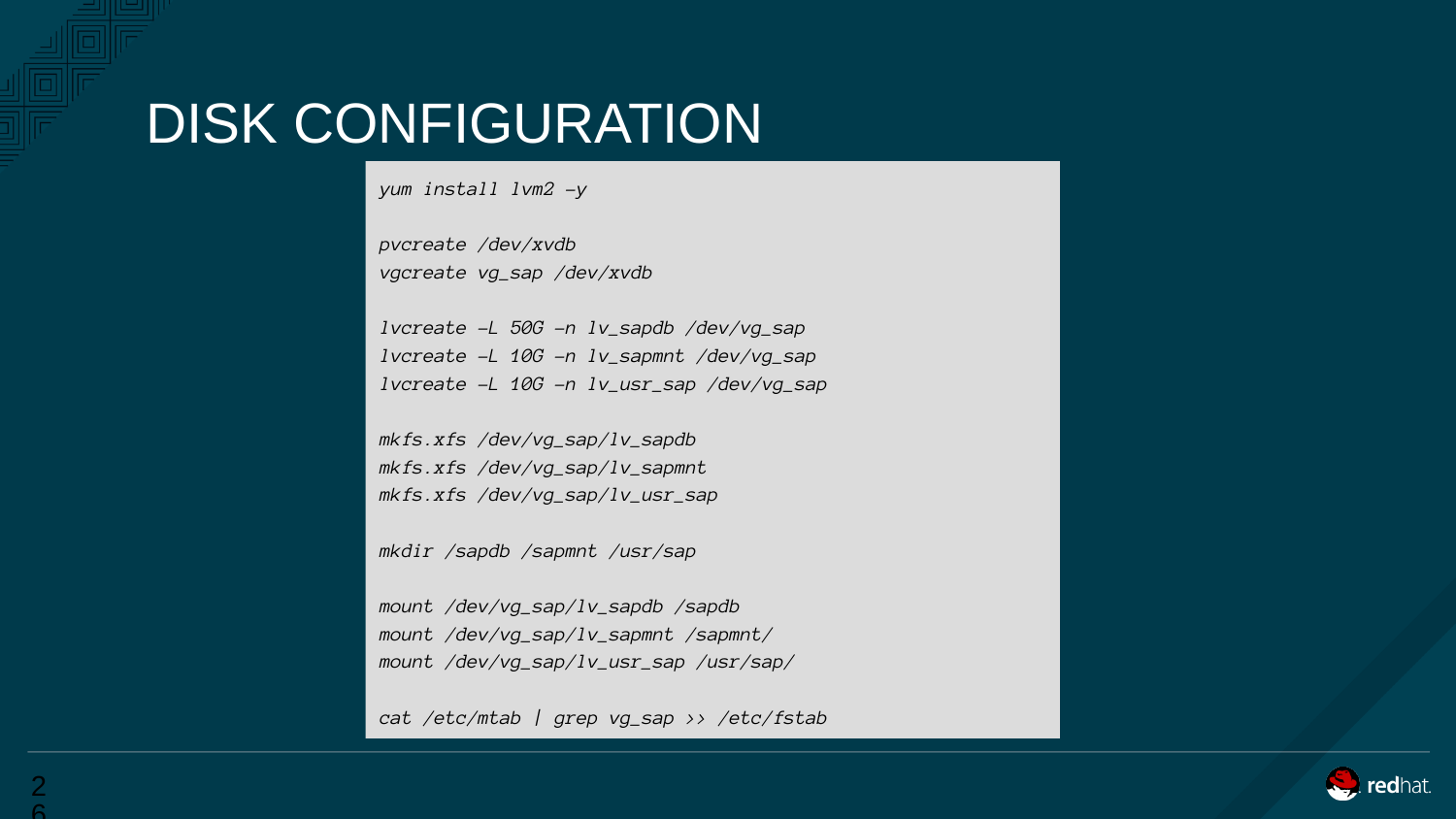

# DISK CONFIGURATION
yum install lvm2 -y

pvcreate /dev/xvdb
vgcreate vg_sap /dev/xvdb

lvcreate -L 50G -n lv_sapdb /dev/vg_sap
lvcreate -L 10G -n lv_sapmnt /dev/vg_sap
lvcreate -L 10G -n lv_usr_sap /dev/vg_sap

mkfs.xfs /dev/vg_sap/lv_sapdb
mkfs.xfs /dev/vg_sap/lv_sapmnt
mkfs.xfs /dev/vg_sap/lv_usr_sap

mkdir /sapdb /sapmnt /usr/sap

mount /dev/vg_sap/lv_sapdb /sapdb
mount /dev/vg_sap/lv_sapmnt /sapmnt/
mount /dev/vg_sap/lv_usr_sap /usr/sap/

cat /etc/mtab | grep vg_sap >> /etc/fstab
26